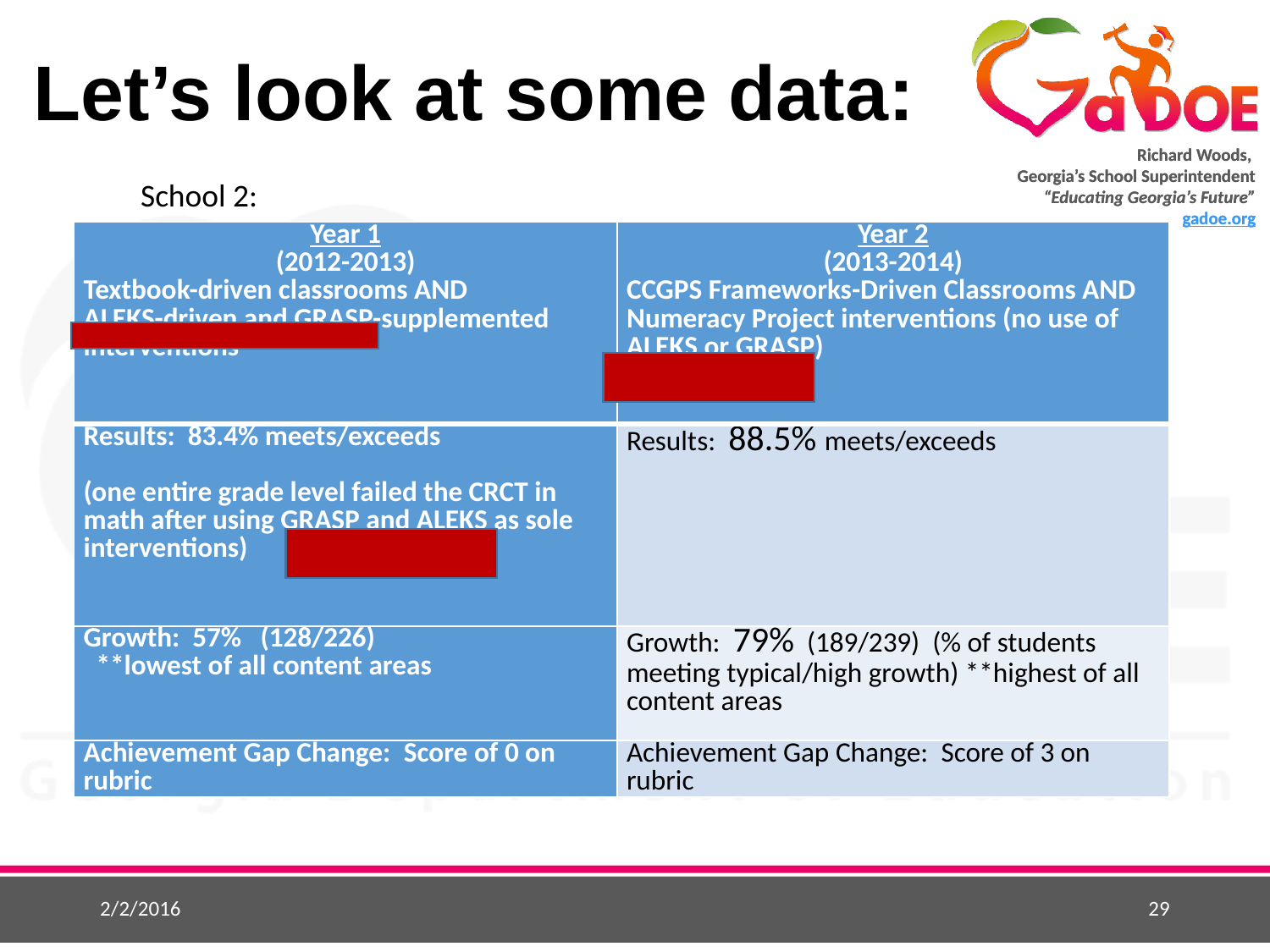

# Let’s look at some data:
School 2:
| Year 1 (2012-2013) Textbook-driven classrooms AND ALEKS-driven and GRASP-supplemented interventions | Year 2 (2013-2014) CCGPS Frameworks-Driven Classrooms AND Numeracy Project interventions (no use of ALEKS or GRASP) |
| --- | --- |
| Results:  83.4% meets/exceeds   (one entire grade level failed the CRCT in math after using GRASP and ALEKS as sole interventions) | Results:  88.5% meets/exceeds |
| Growth:  57%   (128/226)   \*\*lowest of all content areas | Growth:  79%  (189/239)  (% of students meeting typical/high growth) \*\*highest of all content areas |
| Achievement Gap Change:  Score of 0 on rubric | Achievement Gap Change:  Score of 3 on rubric |

2/2/2016
29